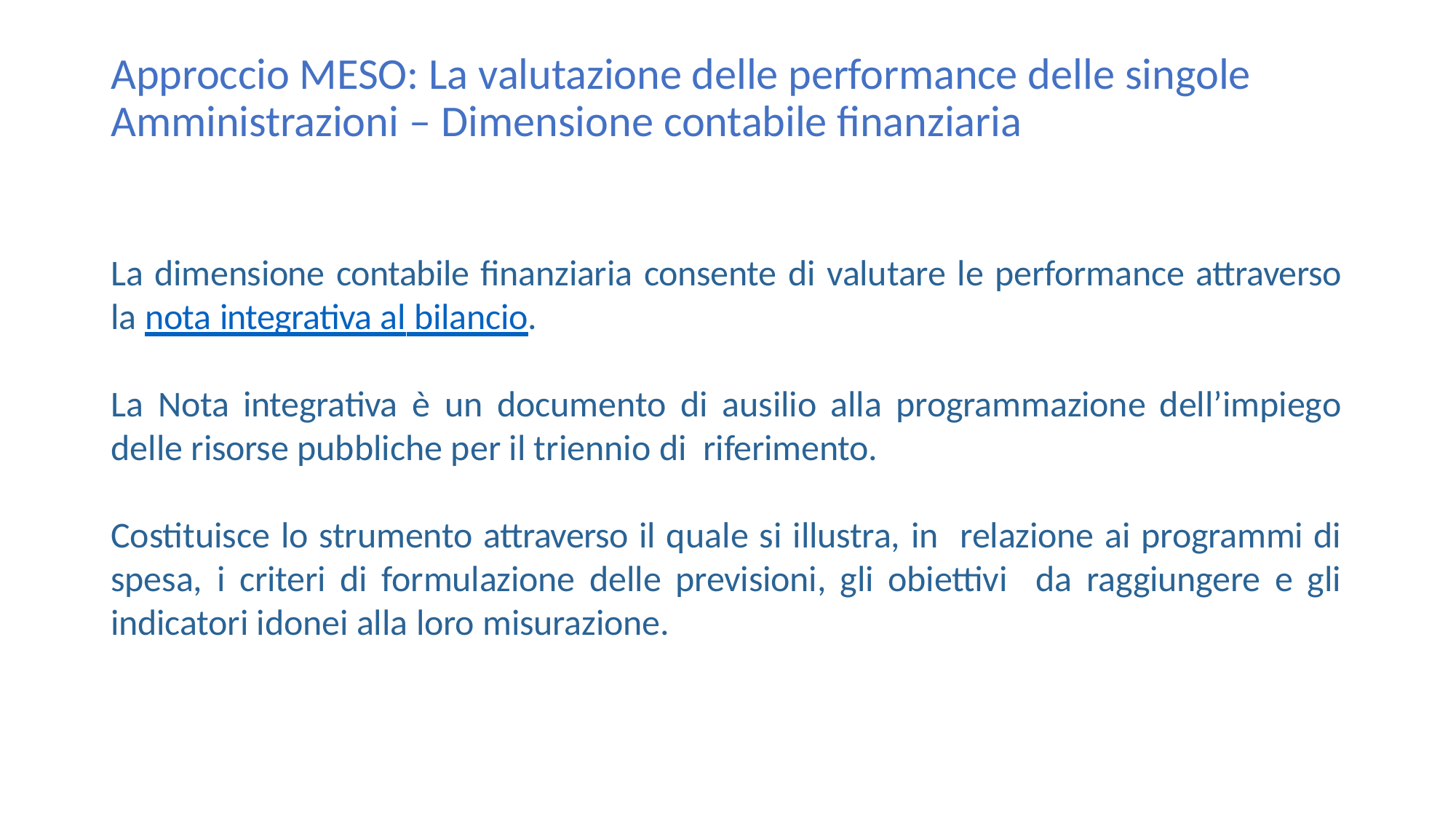

# Approccio MESO: La valutazione delle performance delle singole  Amministrazioni – Dimensione contabile finanziaria
La dimensione contabile finanziaria consente di valutare le performance attraverso la nota integrativa al bilancio.

La Nota integrativa è un documento di ausilio alla programmazione dell’impiego delle risorse pubbliche per il triennio di  riferimento.

Costituisce lo strumento attraverso il quale si illustra, in  relazione ai programmi di spesa, i criteri di formulazione delle previsioni, gli obiettivi  da raggiungere e gli indicatori idonei alla loro misurazione.